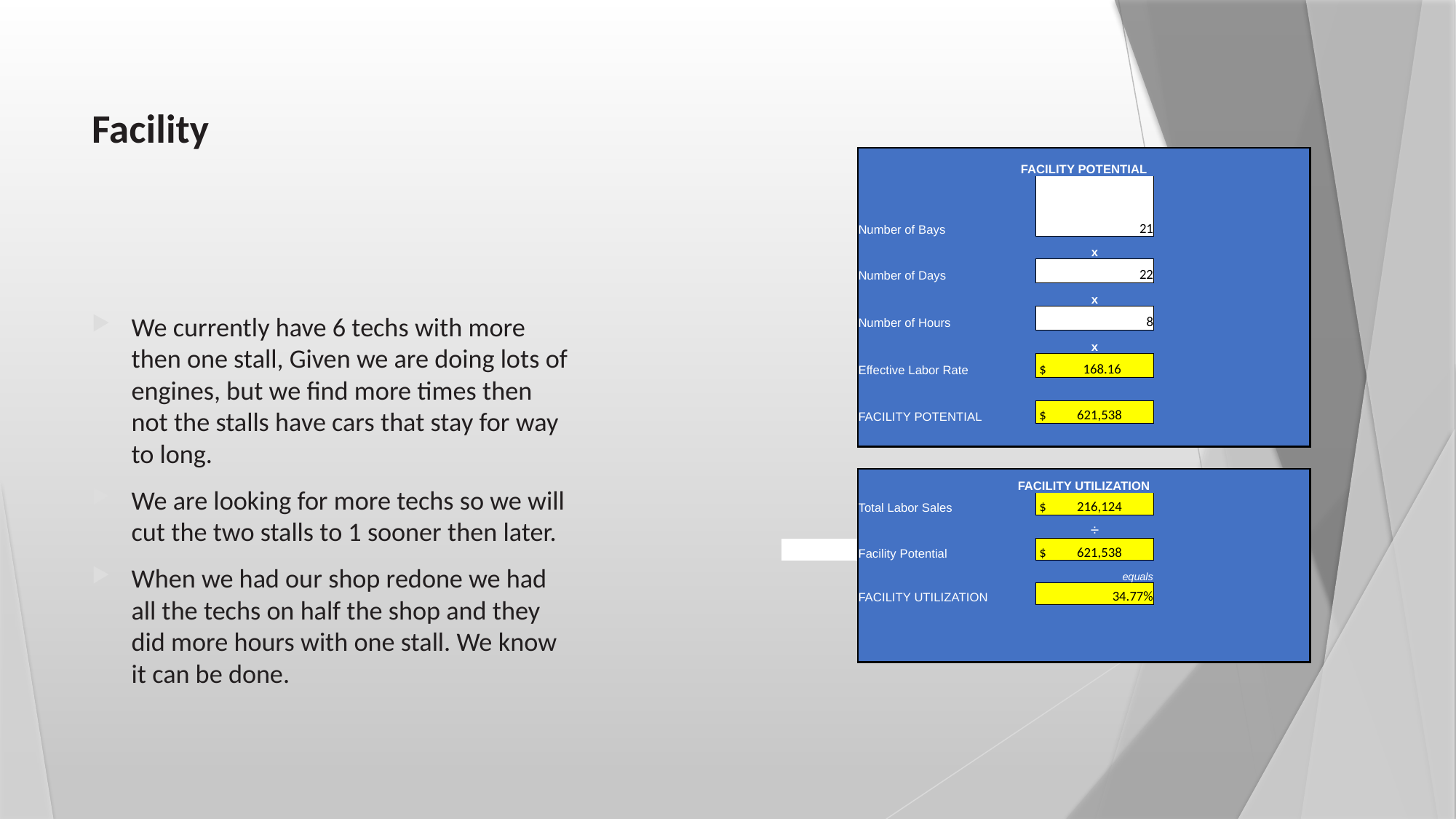

# Facility
|  |  |  |  |  |  |
| --- | --- | --- | --- | --- | --- |
|  | FACILITY POTENTIAL |  |  |  |  |
|  | Number of Bays | 21 |  |  |  |
|  |  | x |  |  |  |
|  | Number of Days | 22 |  |  |  |
|  |  | x |  |  |  |
|  | Number of Hours | 8 |  |  |  |
|  |  | x |  |  |  |
|  | Effective Labor Rate | $ 168.16 |  |  |  |
|  |  |  |  |  |  |
|  | FACILITY POTENTIAL | $ 621,538 |  |  |  |
|  |  |  |  |  |  |
|  |  |  |  |  |  |
|  | FACILITY UTILIZATION |  |  |  |  |
|  | Total Labor Sales | $ 216,124 |  |  |  |
|  |  | ÷ |  |  |  |
|  | Facility Potential | $ 621,538 |  |  |  |
|  |  | equals |  |  |  |
|  | FACILITY UTILIZATION | 34.77% |  |  |  |
|  |  |  |  |  |  |
|  |  |  |  |  |  |
|  |  |  |  |  |  |

We currently have 6 techs with more then one stall, Given we are doing lots of engines, but we find more times then not the stalls have cars that stay for way to long.
We are looking for more techs so we will cut the two stalls to 1 sooner then later.
When we had our shop redone we had all the techs on half the shop and they did more hours with one stall. We know it can be done.